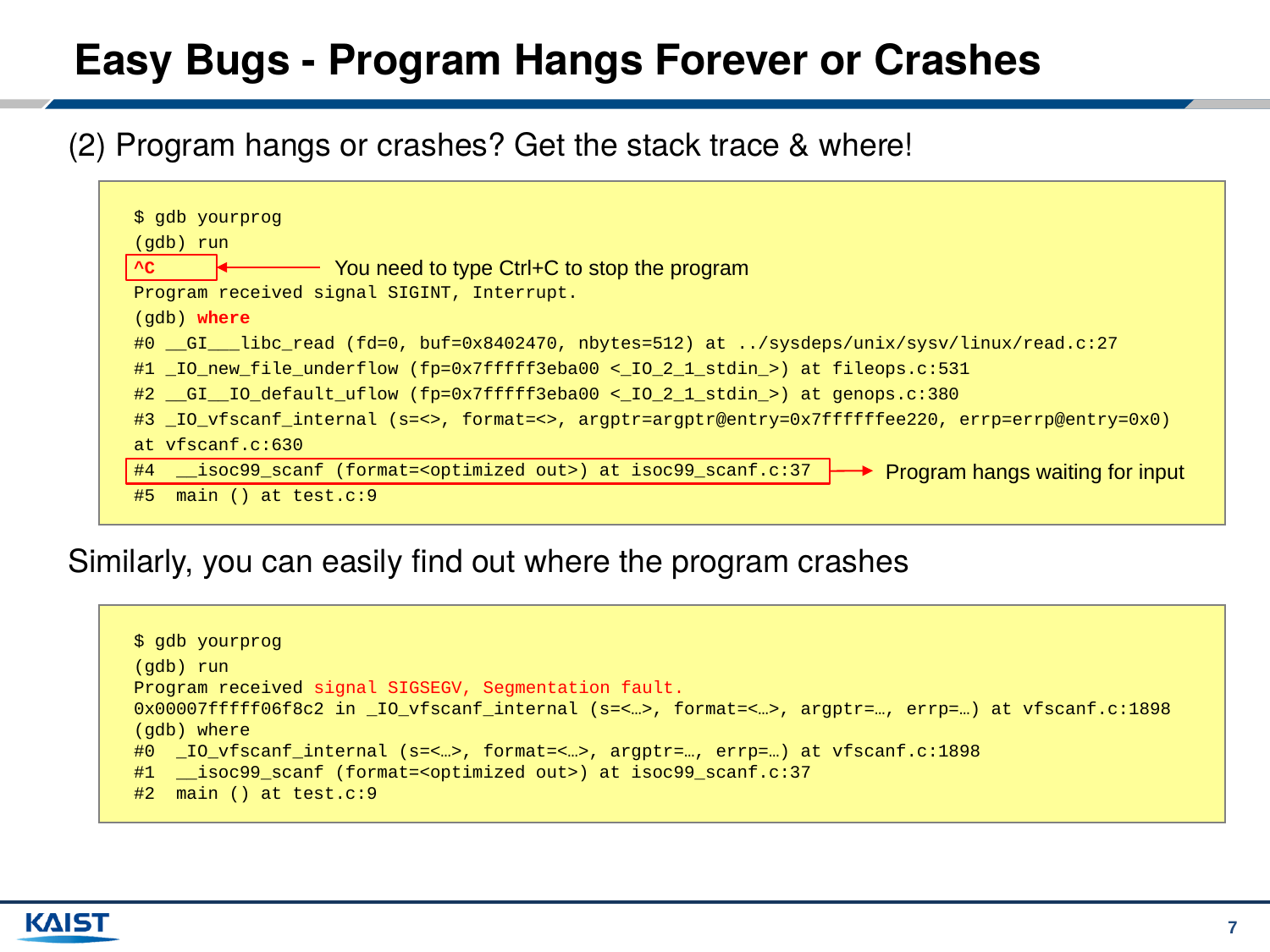

# Easy Bugs - Program Hangs Forever or Crashes
(2) Program hangs or crashes? Get the stack trace & where!

Similarly, you can easily find out where the program crashes

$ gdb yourprog
(gdb) run
^C
Program received signal SIGINT, Interrupt.
(gdb) where
#0 __GI___libc_read (fd=0, buf=0x8402470, nbytes=512) at ../sysdeps/unix/sysv/linux/read.c:27
#1 _IO_new_file_underflow (fp=0x7fffff3eba00 <_IO_2_1_stdin_>) at fileops.c:531
#2 __GI__IO_default_uflow (fp=0x7fffff3eba00 <_IO_2_1_stdin_>) at genops.c:380
#3 _IO_vfscanf_internal (s=<>, format=<>, argptr=argptr@entry=0x7ffffffee220, errp=errp@entry=0x0)  at vfscanf.c:630
#4  __isoc99_scanf (format=<optimized out>) at isoc99_scanf.c:37
#5  main () at test.c:9
You need to type Ctrl+C to stop the program

Program hangs waiting for input

$ gdb yourprog
(gdb) run
Program received signal SIGSEGV, Segmentation fault.
0x00007fffff06f8c2 in _IO_vfscanf_internal (s=<…>, format=<…>, argptr=…, errp=…) at vfscanf.c:1898
(gdb) where
#0  _IO_vfscanf_internal (s=<…>, format=<…>, argptr=…, errp=…) at vfscanf.c:1898
#1  __isoc99_scanf (format=<optimized out>) at isoc99_scanf.c:37
#2  main () at test.c:9